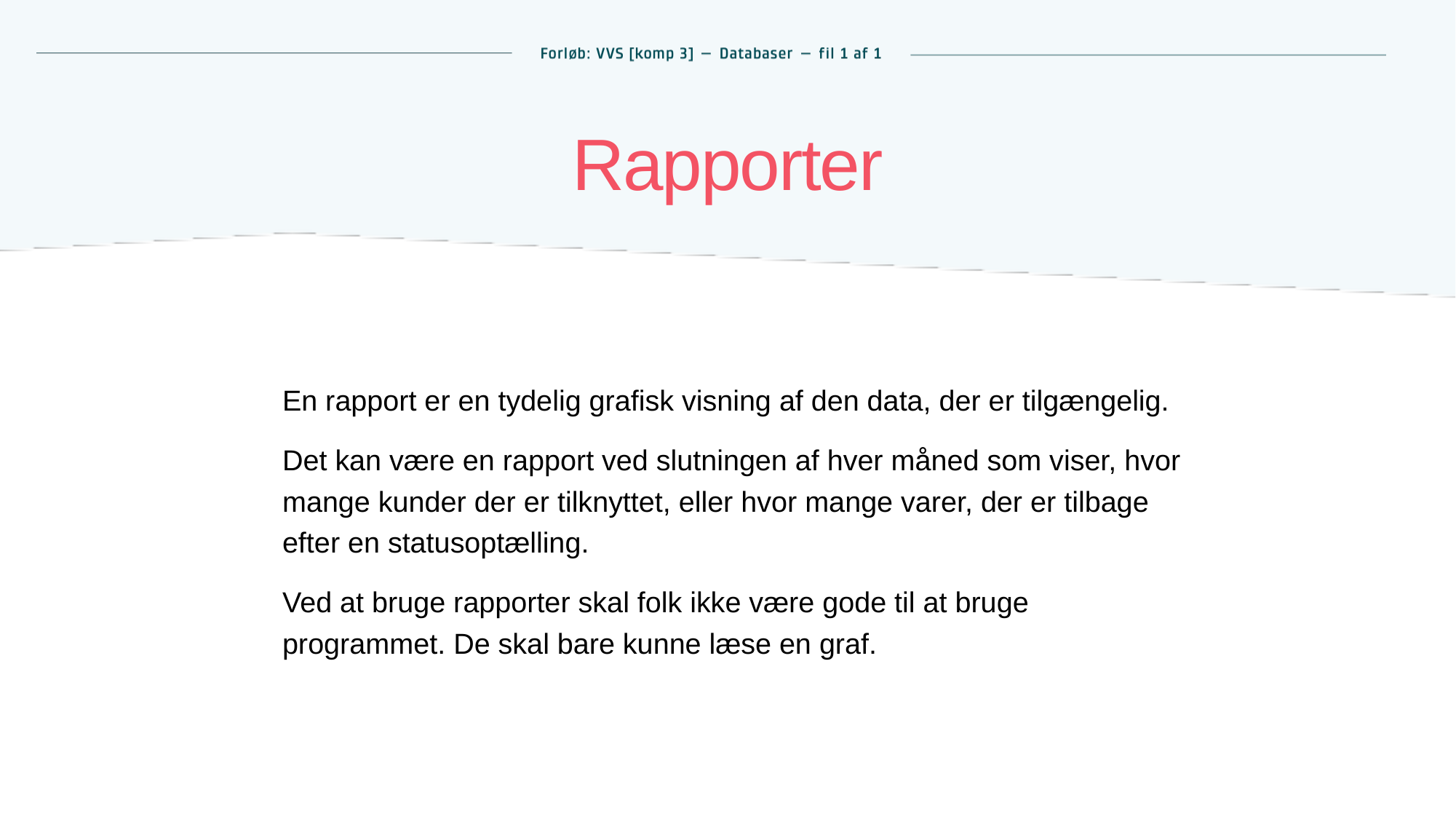

# Rapporter
En rapport er en tydelig grafisk visning af den data, der er tilgængelig.
Det kan være en rapport ved slutningen af hver måned som viser, hvor mange kunder der er tilknyttet, eller hvor mange varer, der er tilbage efter en statusoptælling.
Ved at bruge rapporter skal folk ikke være gode til at bruge programmet. De skal bare kunne læse en graf.
21